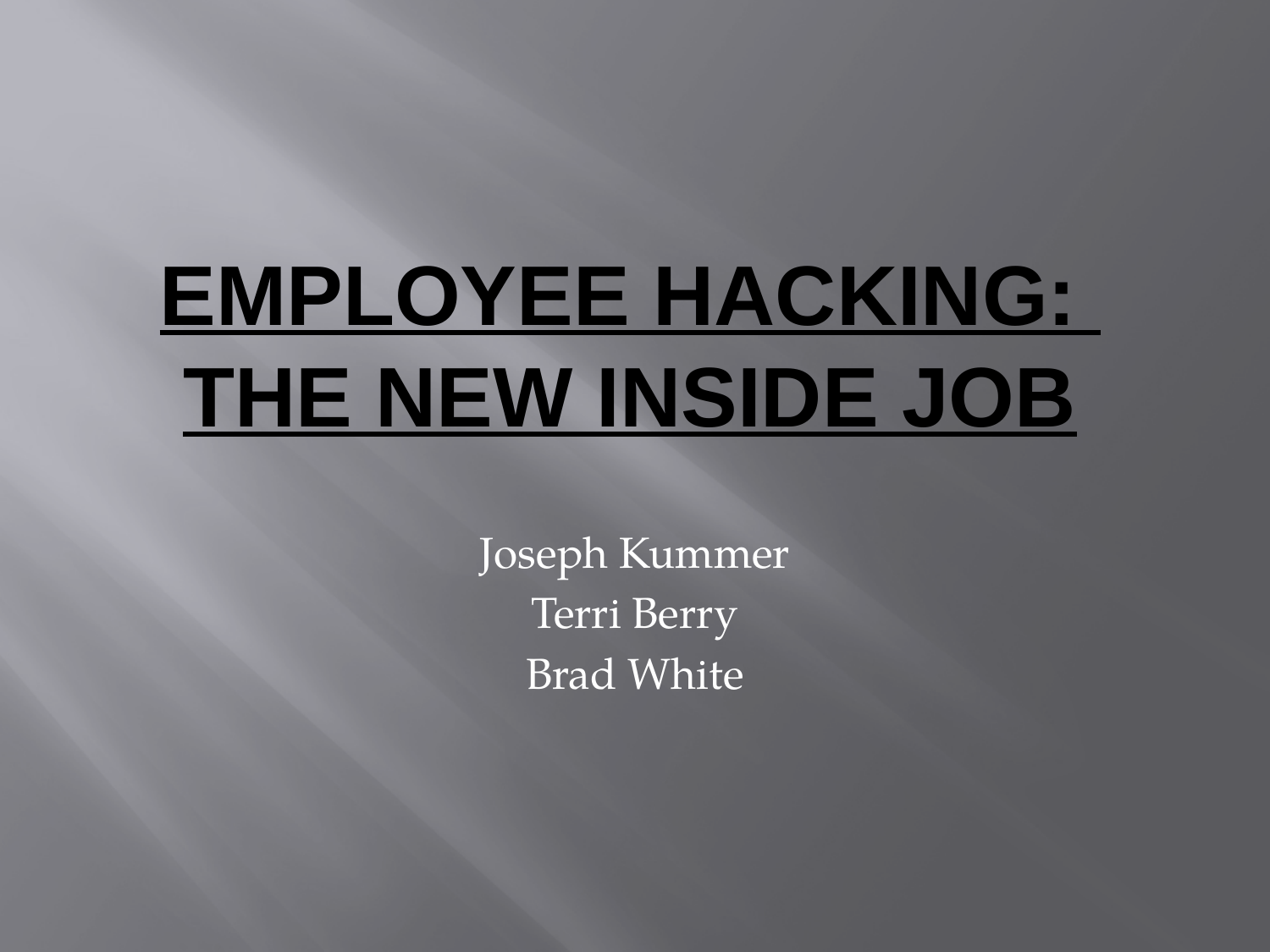

# Employee Hacking: The New Inside Job
Joseph Kummer
Terri Berry
Brad White